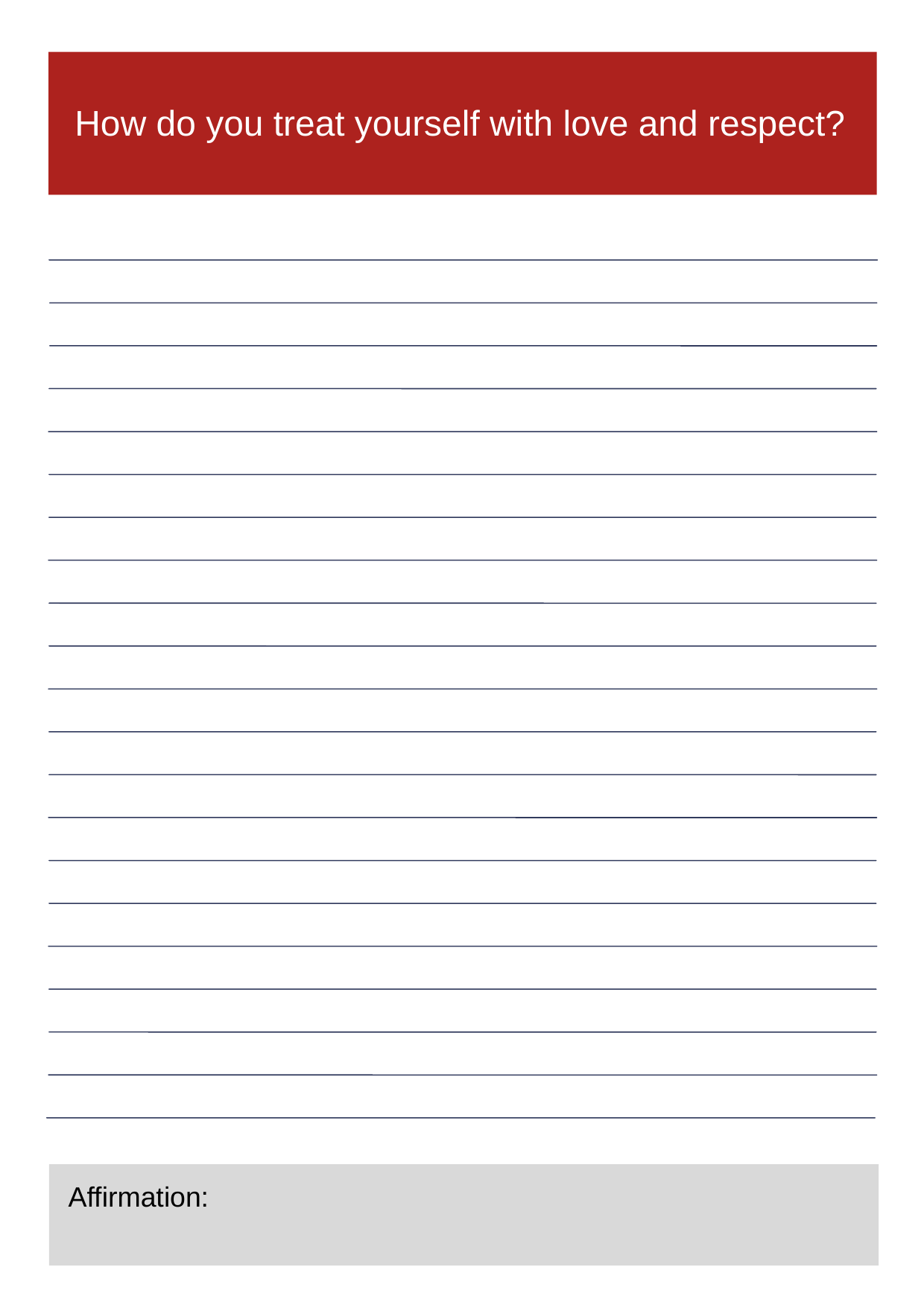

How do you treat yourself with love and respect?

Affirmation: